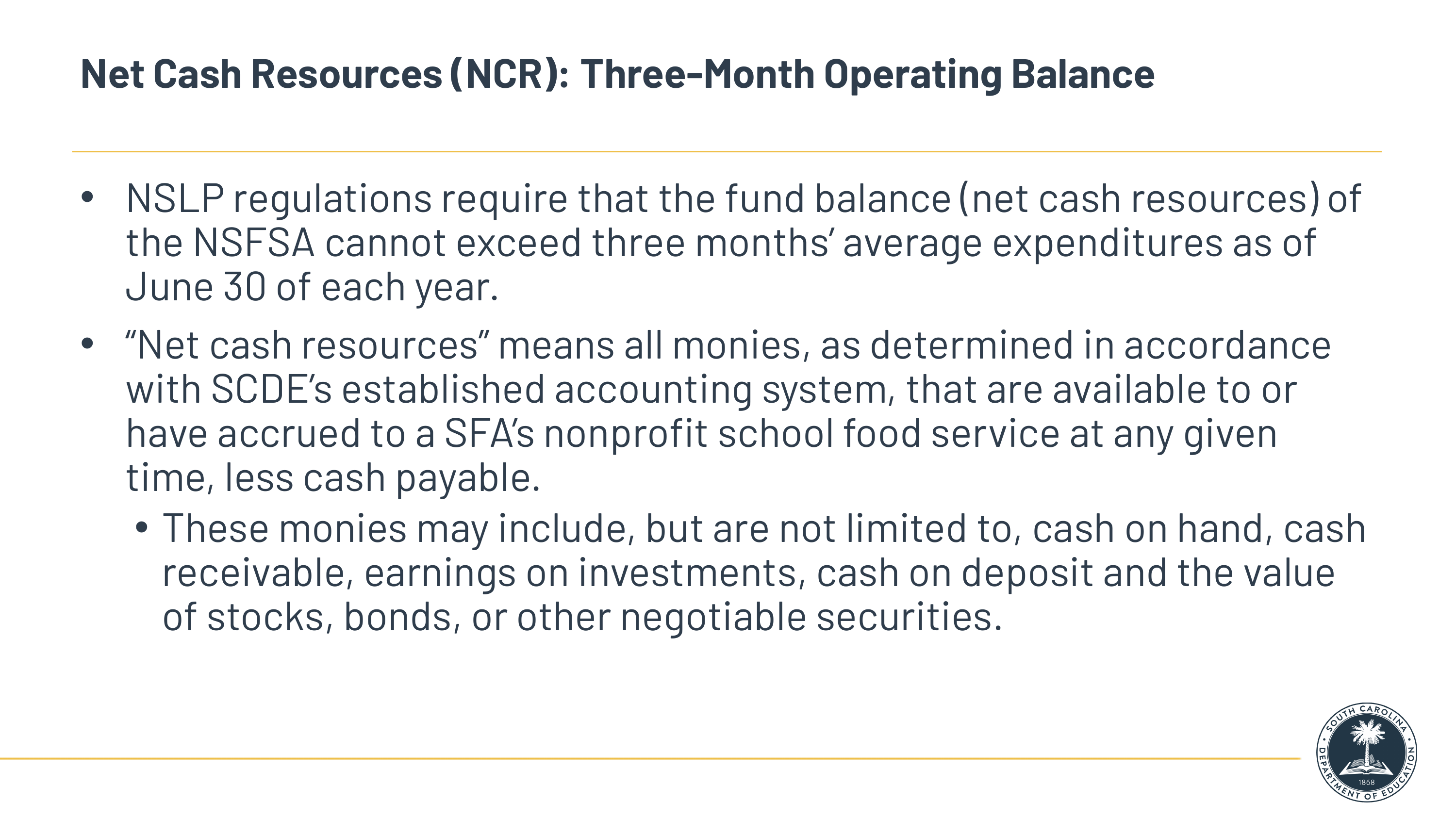

# Net Cash Resources (NCR): Three-Month Operating Balance
NSLP regulations require that the fund balance (net cash resources) of the NSFSA cannot exceed three months’ average expenditures as of June 30 of each year.
“Net cash resources” means all monies, as determined in accordance with SCDE’s established accounting system, that are available to or have accrued to a SFA’s nonprofit school food service at any given time, less cash payable.
These monies may include, but are not limited to, cash on hand, cash receivable, earnings on investments, cash on deposit and the value of stocks, bonds, or other negotiable securities.